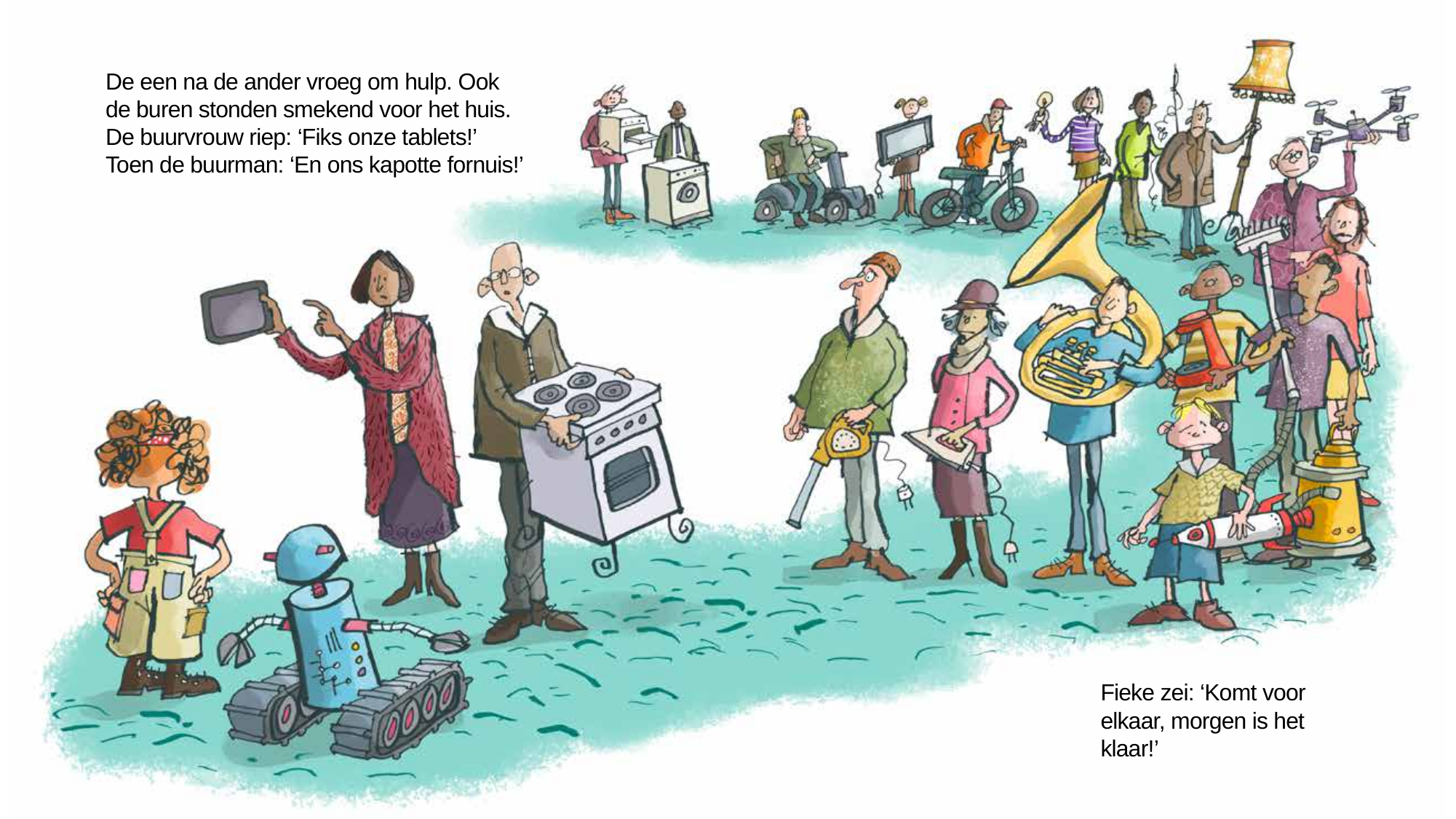

De een na de ander vroeg om hulp. Ook de buren stonden smekend voor het huis. De buurvrouw riep: ‘Fiks onze tablets!’ Toen de buurman: ‘En ons kapotte fornuis!’
Fieke zei: ‘Komt voor elkaar, morgen is het klaar!’